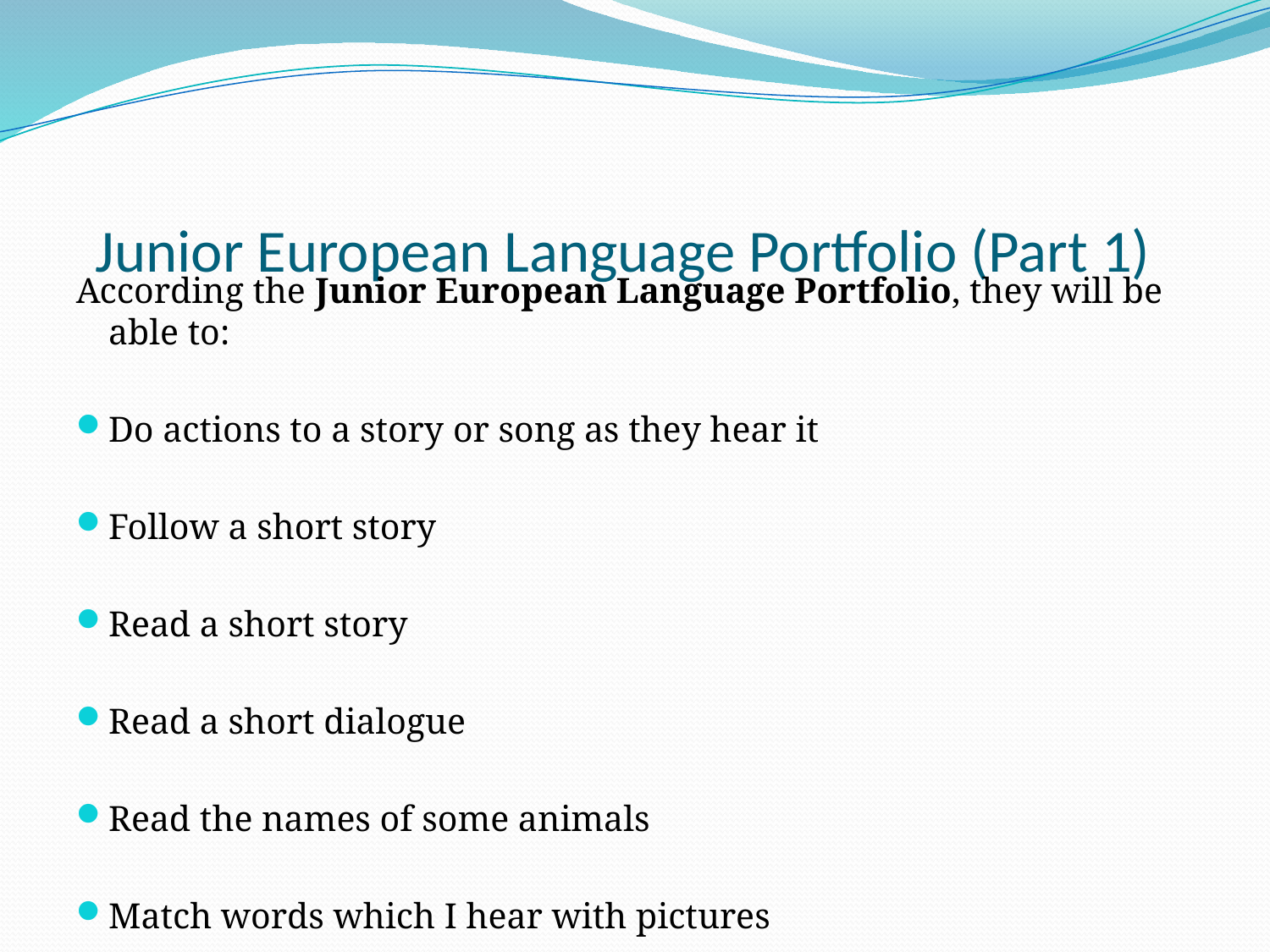

# Junior European Language Portfolio (Part 1)
According the Junior European Language Portfolio, they will be able to:

Do actions to a story or song as they hear it

Follow a short story

Read a short story

Read a short dialogue

Read the names of some animals

Match words which I hear with pictures